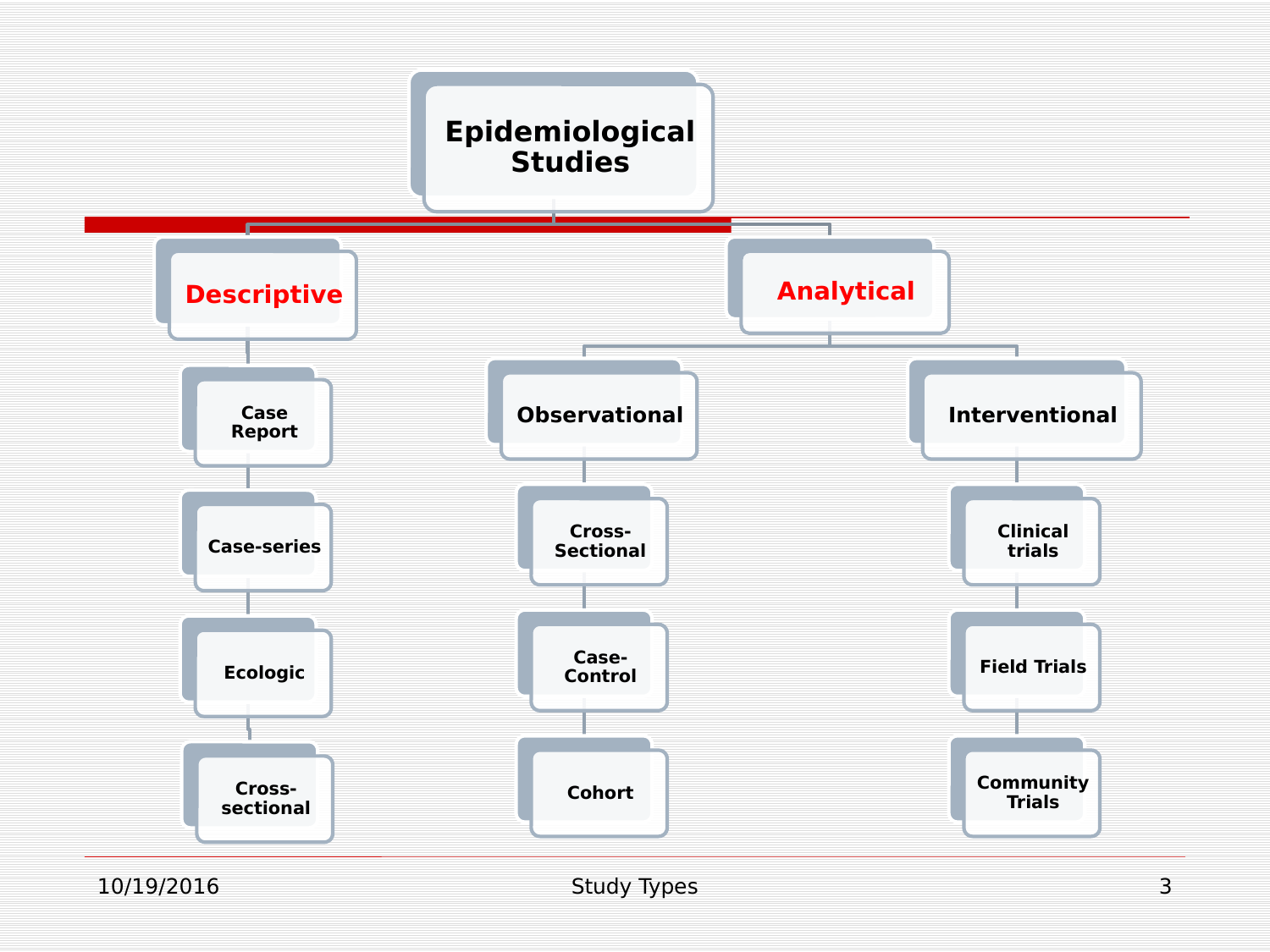

Epidemiological Studies
Descriptive
Case Report
Case-series
Ecologic
Cross-sectional
Analytical
Observational
Cross- Sectional
Case-Control
Cohort
Interventional
Clinical trials
Field Trials
Community Trials
10/19/2016
Study Types
3